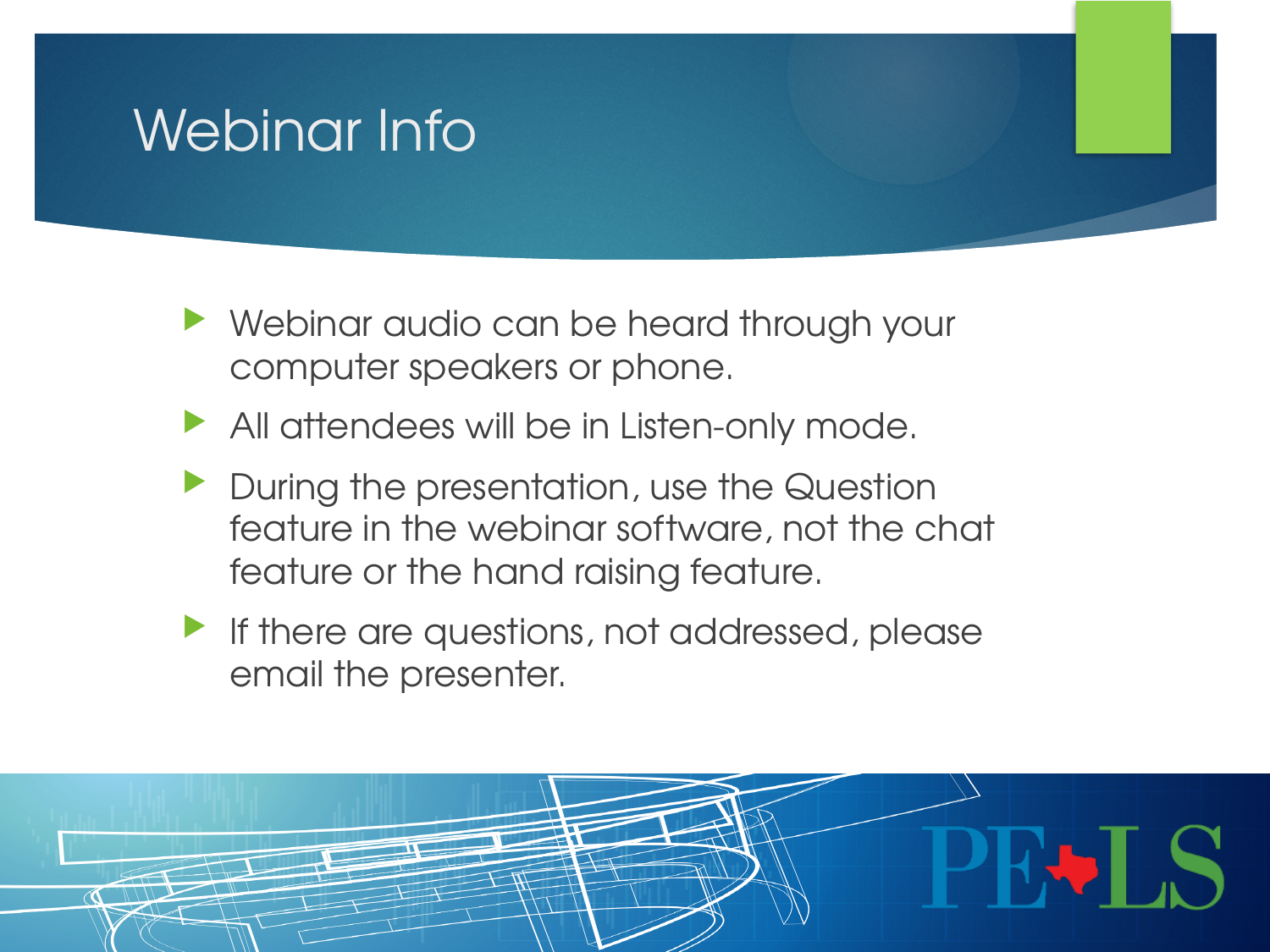

# Webinar Info

Webinar audio can be heard through your computer speakers or phone.
All attendees will be in Listen-only mode.
During the presentation, use the Question feature in the webinar software, not the chat feature or the hand raising feature.
If there are questions, not addressed, please email the presenter.